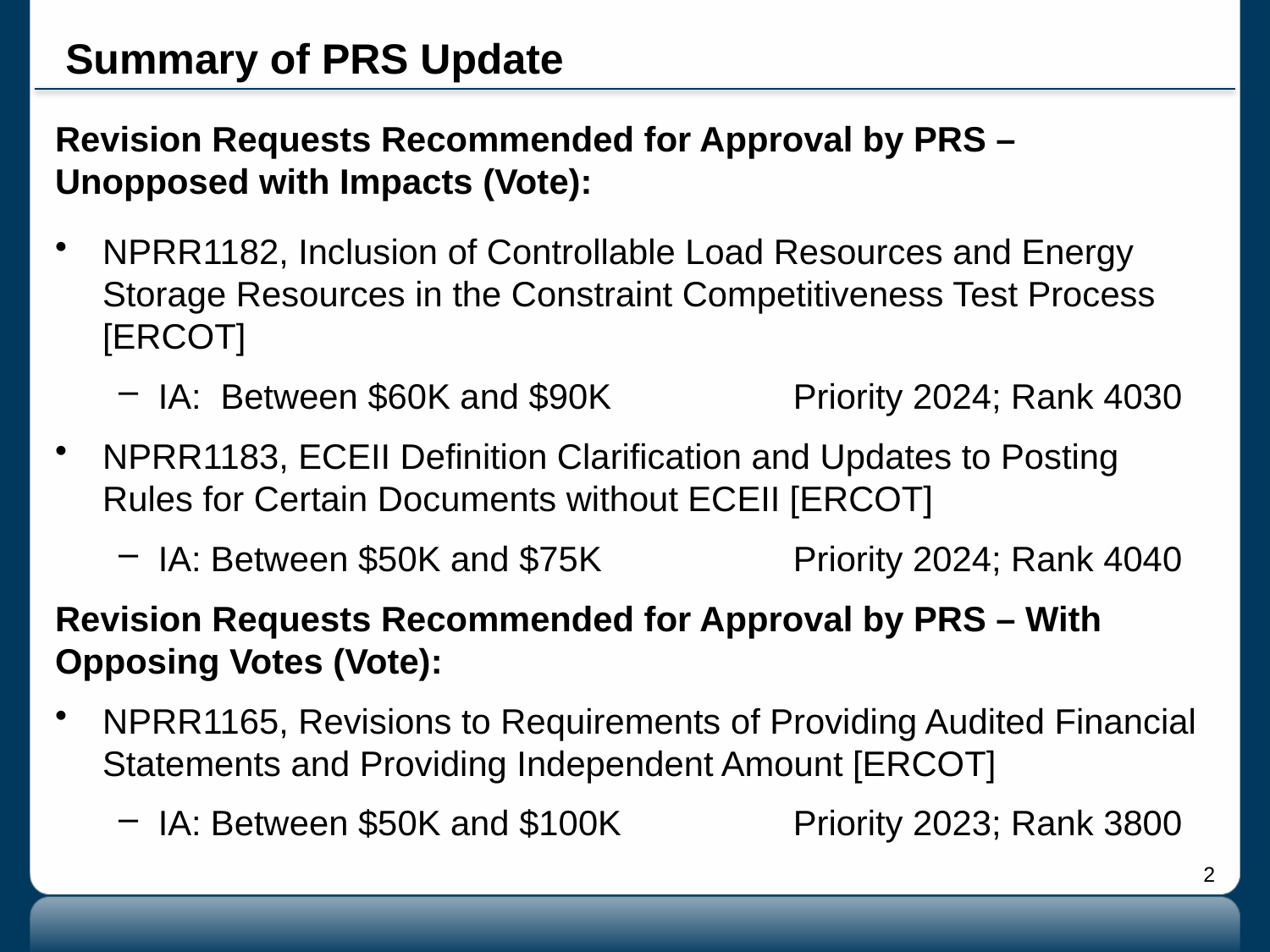

# Summary of PRS Update
Revision Requests Recommended for Approval by PRS – Unopposed with Impacts (Vote):
NPRR1182, Inclusion of Controllable Load Resources and Energy Storage Resources in the Constraint Competitiveness Test Process [ERCOT]
IA:  Between $60K and $90K		Priority 2024; Rank 4030
NPRR1183, ECEII Definition Clarification and Updates to Posting Rules for Certain Documents without ECEII [ERCOT]
IA: Between $50K and $75K		Priority 2024; Rank 4040
Revision Requests Recommended for Approval by PRS – With Opposing Votes (Vote):
NPRR1165, Revisions to Requirements of Providing Audited Financial Statements and Providing Independent Amount [ERCOT]
IA: Between $50K and $100K		Priority 2023; Rank 3800